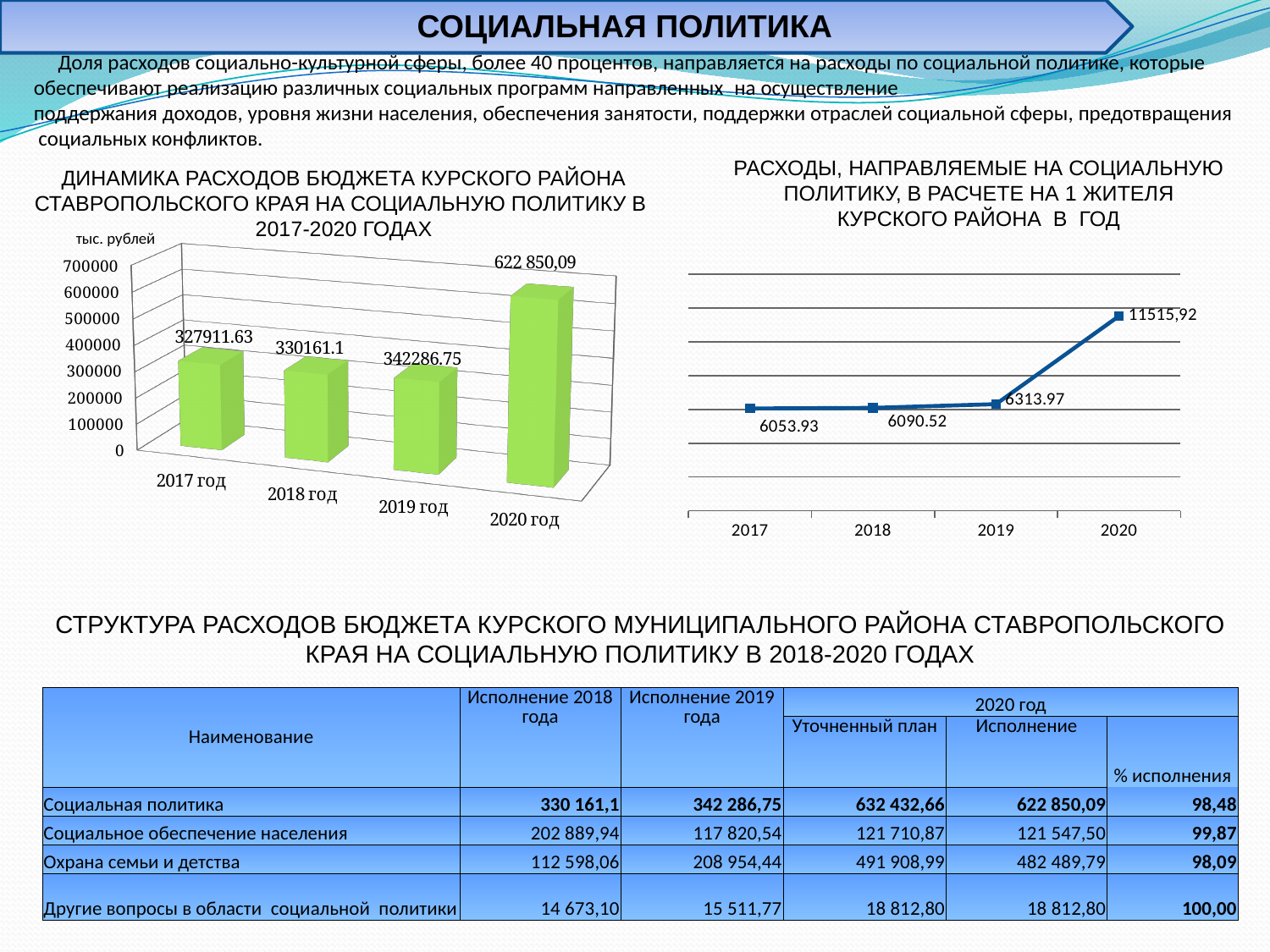

СОЦИАЛЬНАЯ ПОЛИТИКА
     Доля расходов социально-культурной сферы, более 40 процентов, направляется на расходы по социальной политике, которые обеспечивают реализацию различных социальных программ направленных  на осуществление поддержания доходов, уровня жизни населения, обеспечения занятости, поддержки отраслей социальной сферы, предотвращения социальных конфликтов.

РАСХОДЫ, НАПРАВЛЯЕМЫЕ НА СОЦИАЛЬНУЮ ПОЛИТИКУ, В РАСЧЕТЕ НА 1 ЖИТЕЛЯ КУРСКОГО РАЙОНА  В  ГОД
ДИНАМИКА РАСХОДОВ БЮДЖЕТА КУРСКОГО РАЙОНА СТАВРОПОЛЬСКОГО КРАЯ НА СОЦИАЛЬНУЮ ПОЛИТИКУ В  2017-2020 ГОДАХ
тыс. рублей

[unsupported chart]

### Chart

| Category | 2017 |
|---|---|
| 2017 | 6053.929999999999 |
| 2018 | 6090.52 |
| 2019 | 6313.969999999999 |
| 2020 | 11531.0 |
СТРУКТУРА РАСХОДОВ БЮДЖЕТА КУРСКОГО МУНИЦИПАЛЬНОГО РАЙОНА СТАВРОПОЛЬСКОГО КРАЯ НА СОЦИАЛЬНУЮ ПОЛИТИКУ В 2018-2020 ГОДАХ
| Наименование | Исполнение 2018 года | Исполнение 2019 года | 2020 год |  |  |
| --- | --- | --- | --- | --- | --- |
|  |  |  | Уточненный план | Исполнение | % исполнения |
| Социальная политика | 330 161,1 | 342 286,75 | 632 432,66 | 622 850,09 | 98,48 |
| Социальное обеспечение населения | 202 889,94 | 117 820,54 | 121 710,87 | 121 547,50 | 99,87 |
| Охрана семьи и детства | 112 598,06 | 208 954,44 | 491 908,99 | 482 489,79 | 98,09 |
| Другие вопросы в области социальной политики | 14 673,10 | 15 511,77 | 18 812,80 | 18 812,80 | 100,00 |